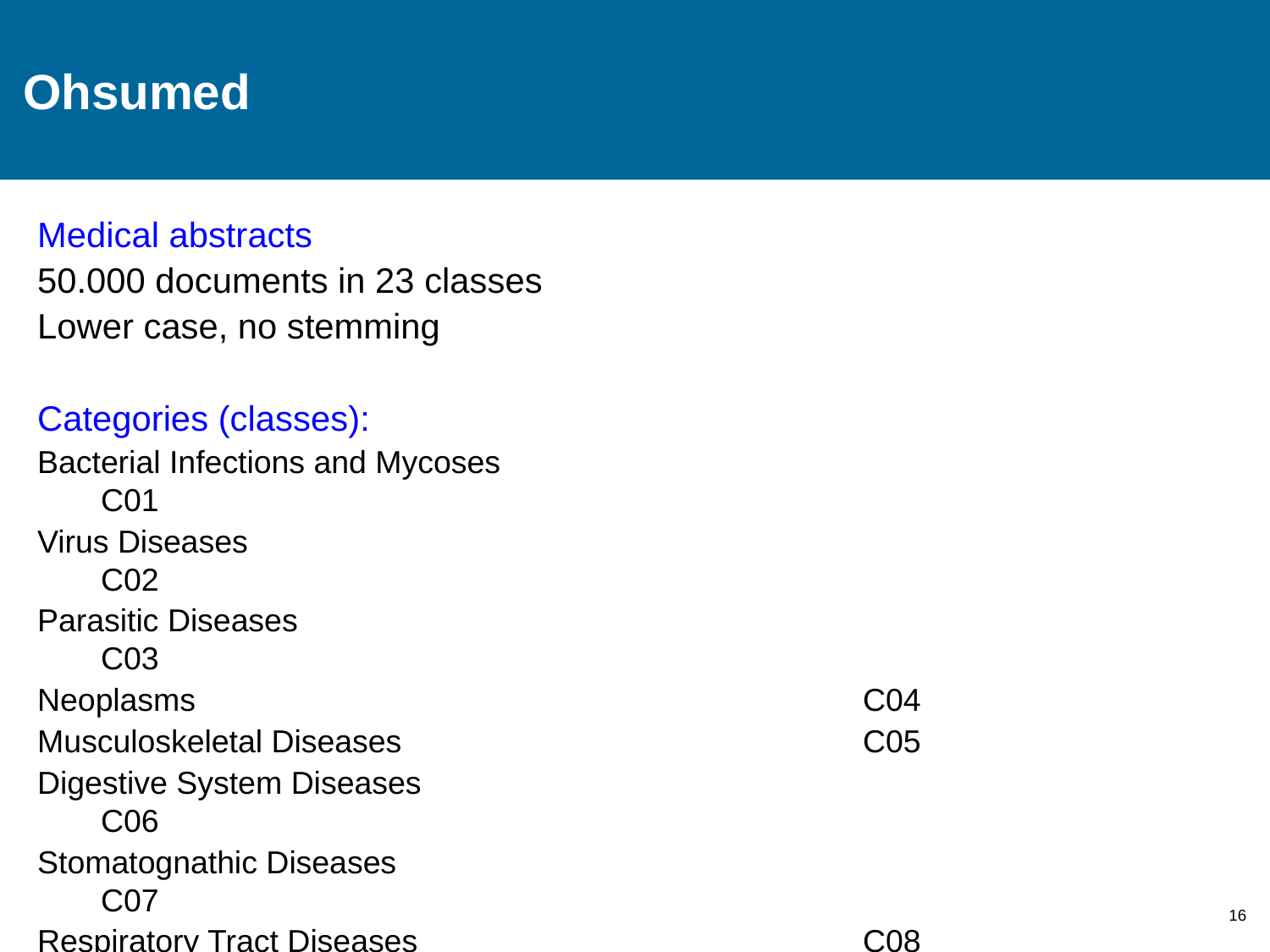

# Ohsumed
Medical abstracts
50.000 documents in 23 classes
Lower case, no stemming

Categories (classes):
Bacterial Infections and Mycoses 				C01
Virus Diseases              					C02
Parasitic Diseases            					C03
Neoplasms                 					C04
Musculoskeletal Diseases         				C05
Digestive System Diseases       				C06
Stomatognathic Diseases          				C07
Respiratory Tract Diseases       				C08
Otorhinolaryngologic Diseases 				C09
Nervous System Diseases       				C10
(continued)
16